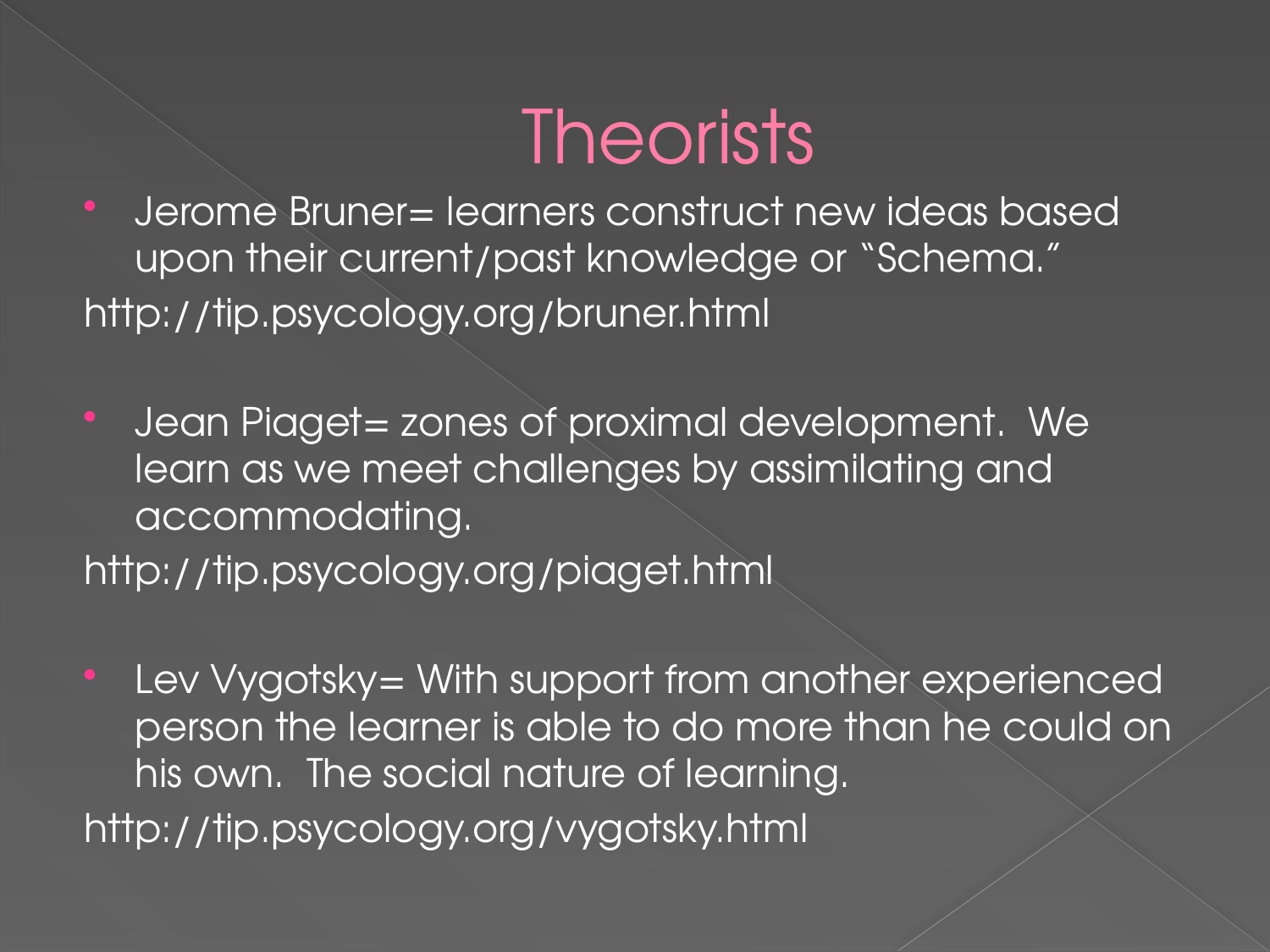

# Theorists
Jerome Bruner= learners construct new ideas based upon their current/past knowledge or “Schema.”
http://tip.psycology.org/bruner.html

Jean Piaget= zones of proximal development.  We learn as we meet challenges by assimilating and accommodating.
http://tip.psycology.org/piaget.html

Lev Vygotsky= With support from another experienced person the learner is able to do more than he could on his own.  The social nature of learning.
http://tip.psycology.org/vygotsky.html